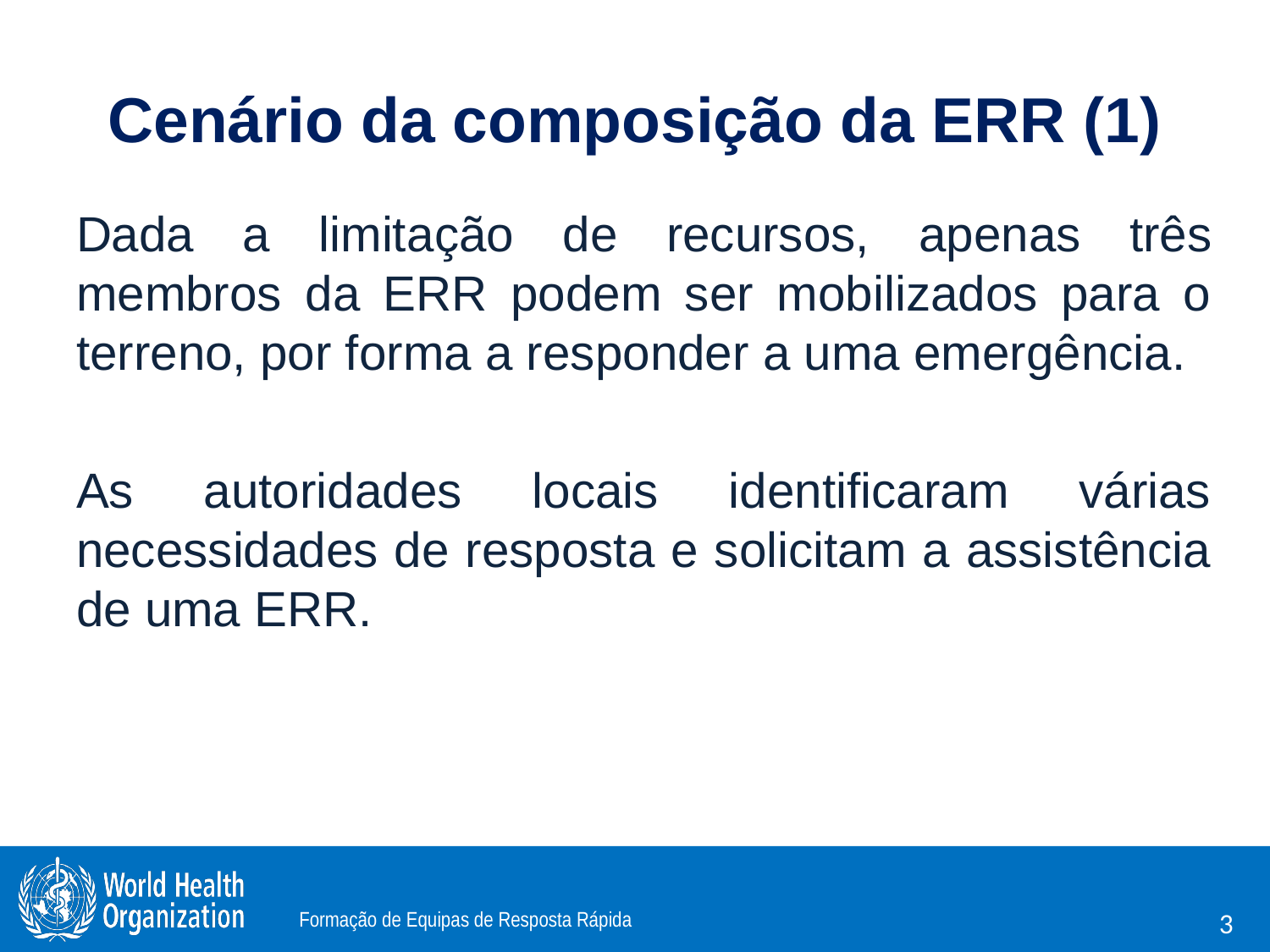

# Cenário da composição da ERR (1)
Dada a limitação de recursos, apenas três membros da ERR podem ser mobilizados para o terreno, por forma a responder a uma emergência.

As autoridades locais identificaram várias necessidades de resposta e solicitam a assistência de uma ERR.